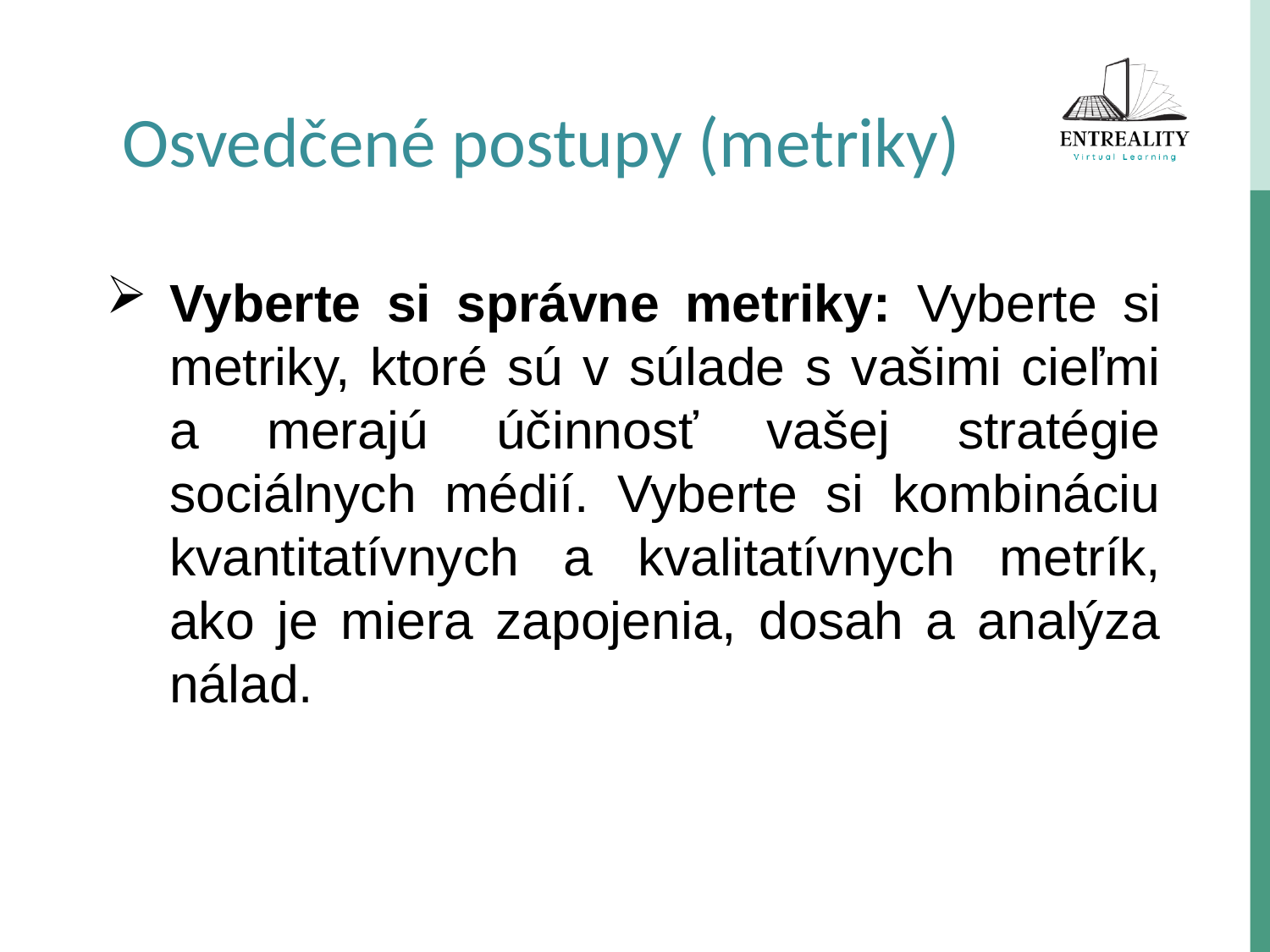

Osvedčené postupy (metriky)
Vyberte si správne metriky: Vyberte si metriky, ktoré sú v súlade s vašimi cieľmi a merajú účinnosť vašej stratégie sociálnych médií. Vyberte si kombináciu kvantitatívnych a kvalitatívnych metrík, ako je miera zapojenia, dosah a analýza nálad.